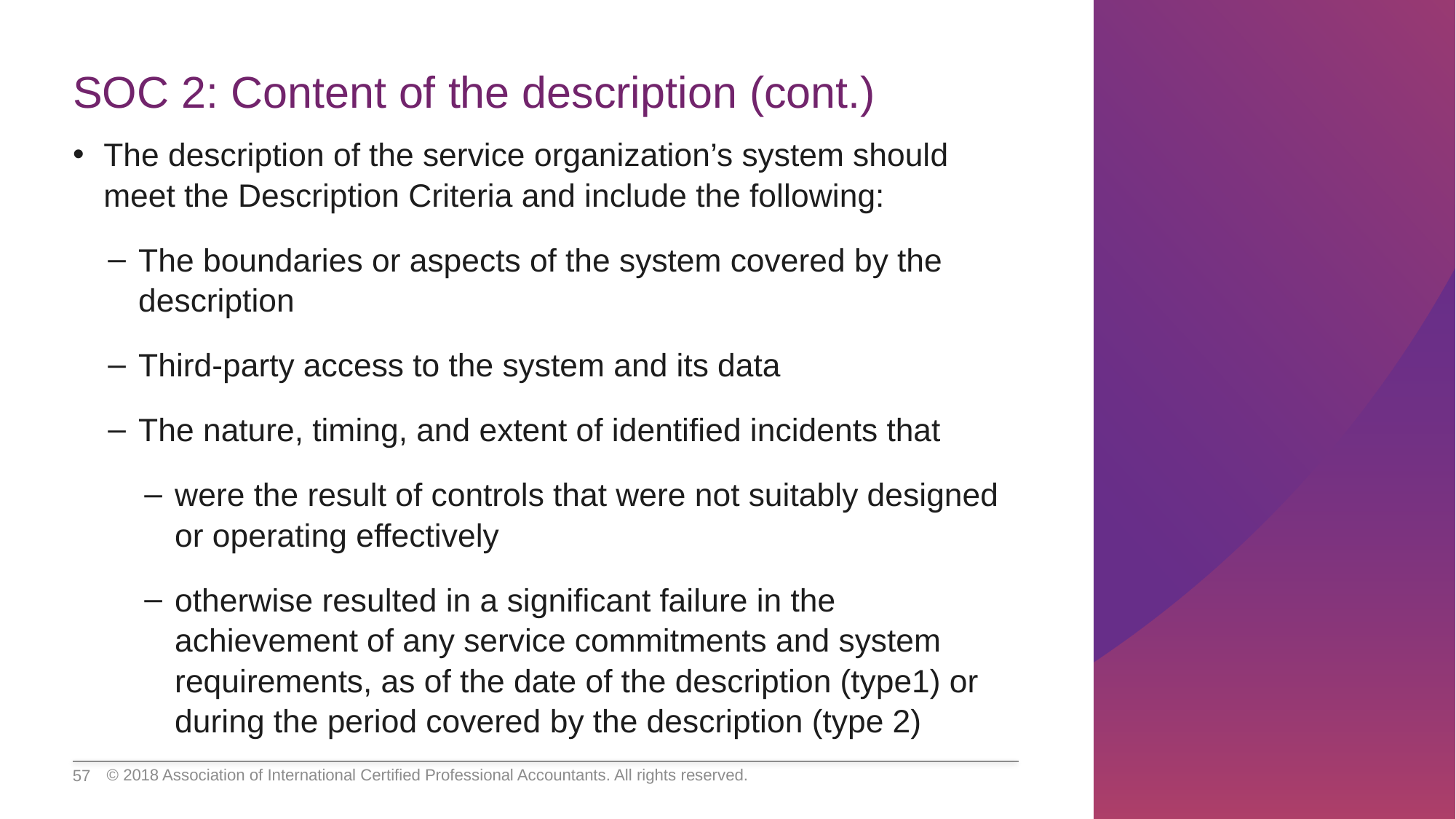

# SOC 2: Content of the description (cont.)
The description of the service organization’s system should meet the Description Criteria and include the following:
The boundaries or aspects of the system covered by the description
Third-party access to the system and its data
The nature, timing, and extent of identified incidents that
were the result of controls that were not suitably designed or operating effectively
otherwise resulted in a significant failure in the achievement of any service commitments and system requirements, as of the date of the description (type1) or during the period covered by the description (type 2)

© 2018 Association of International Certified Professional Accountants. All rights reserved.
57